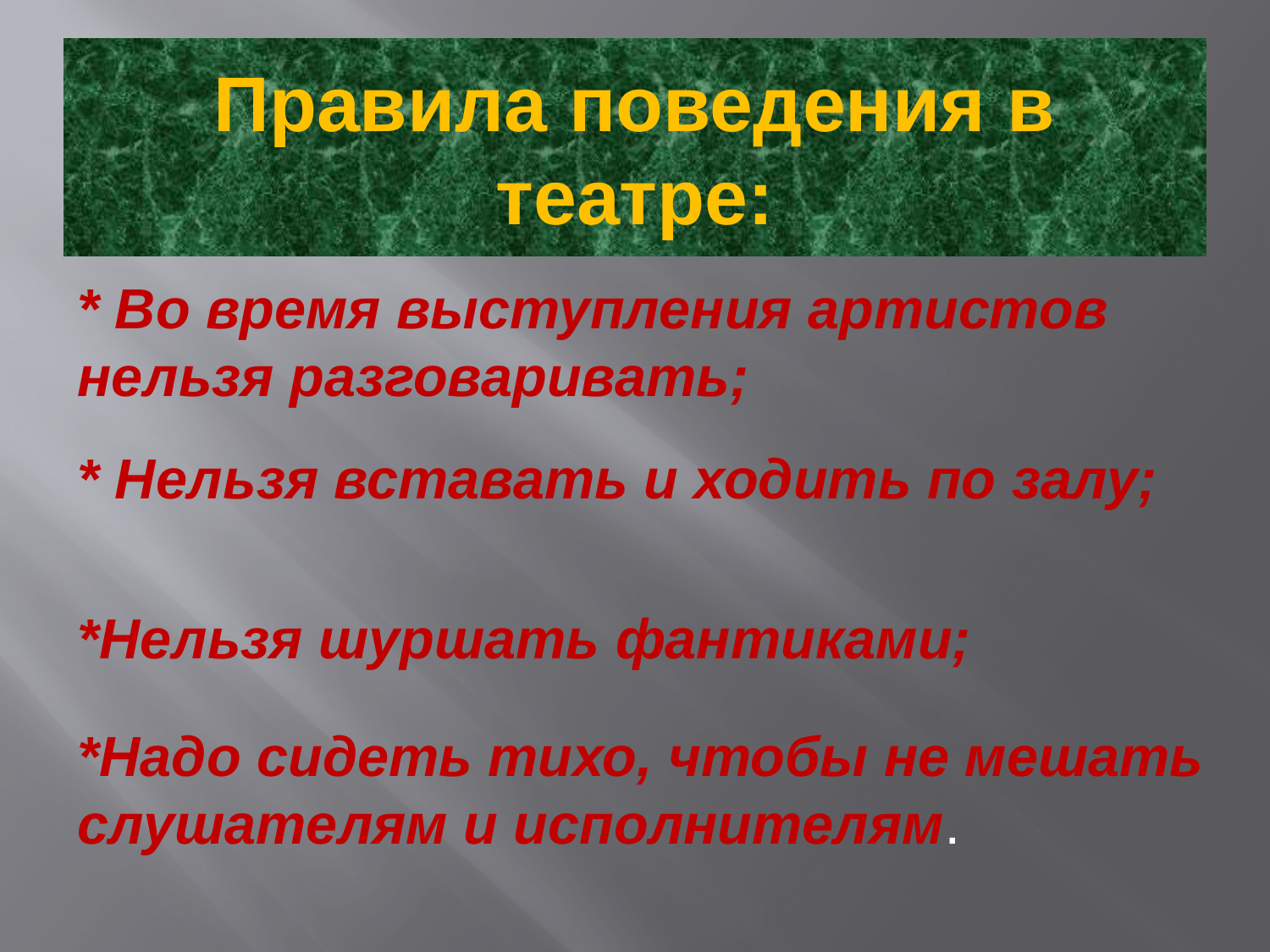

# Правила поведения в театре:
* Во время выступления артистов нельзя разговаривать;
* Нельзя вставать и ходить по залу;
*Нельзя шуршать фантиками;
*Надо сидеть тихо, чтобы не мешать слушателям и исполнителям.